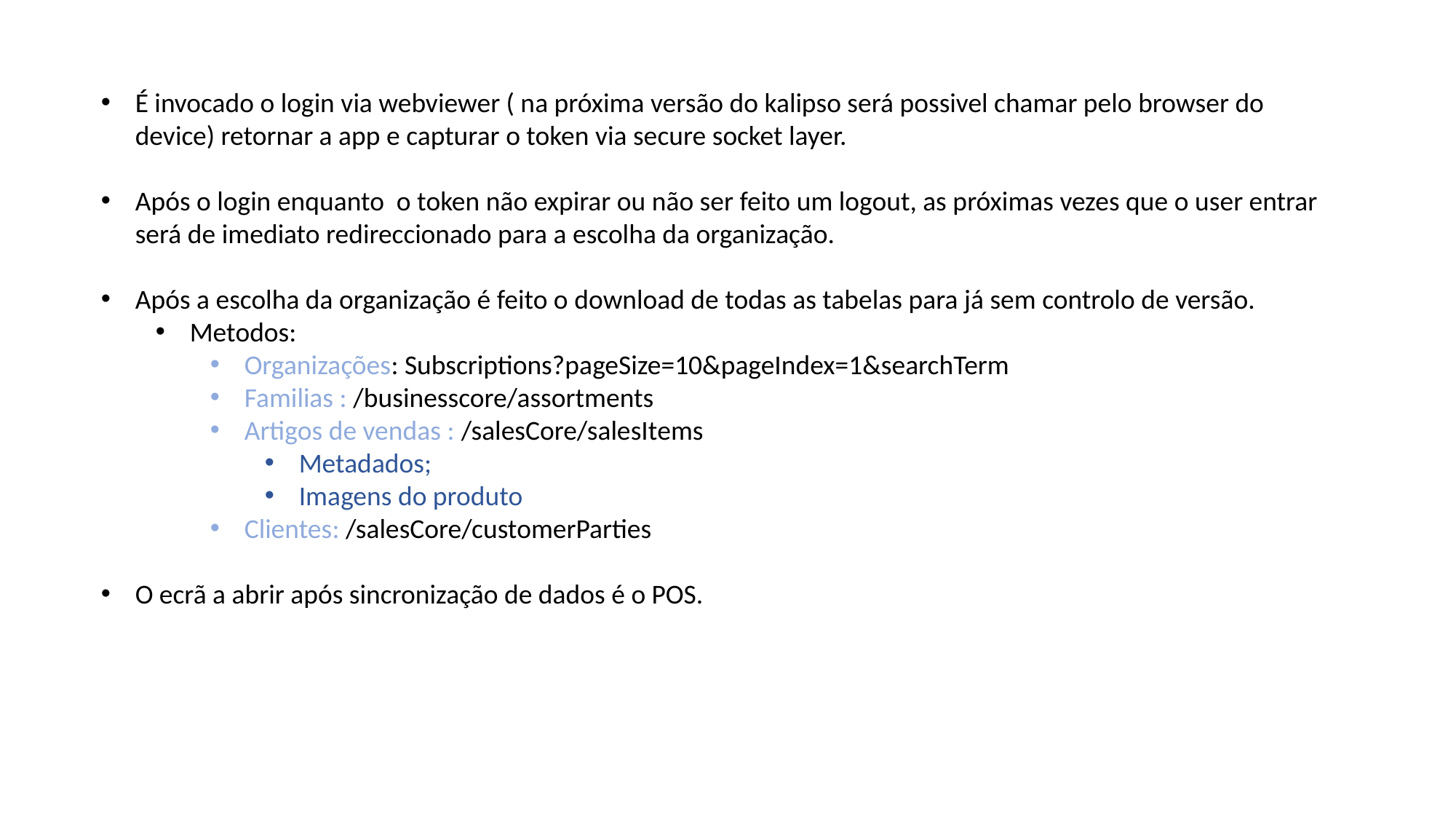

É invocado o login via webviewer ( na próxima versão do kalipso será possivel chamar pelo browser do device) retornar a app e capturar o token via secure socket layer.

Após o login enquanto  o token não expirar ou não ser feito um logout, as próximas vezes que o user entrar será de imediato redireccionado para a escolha da organização.

Após a escolha da organização é feito o download de todas as tabelas para já sem controlo de versão.
Metodos:
Organizações: Subscriptions?pageSize=10&pageIndex=1&searchTerm
Familias : /businesscore/assortments
Artigos de vendas : /salesCore/salesItems
Metadados;
Imagens do produto
Clientes: /salesCore/customerParties

O ecrã a abrir após sincronização de dados é o POS.